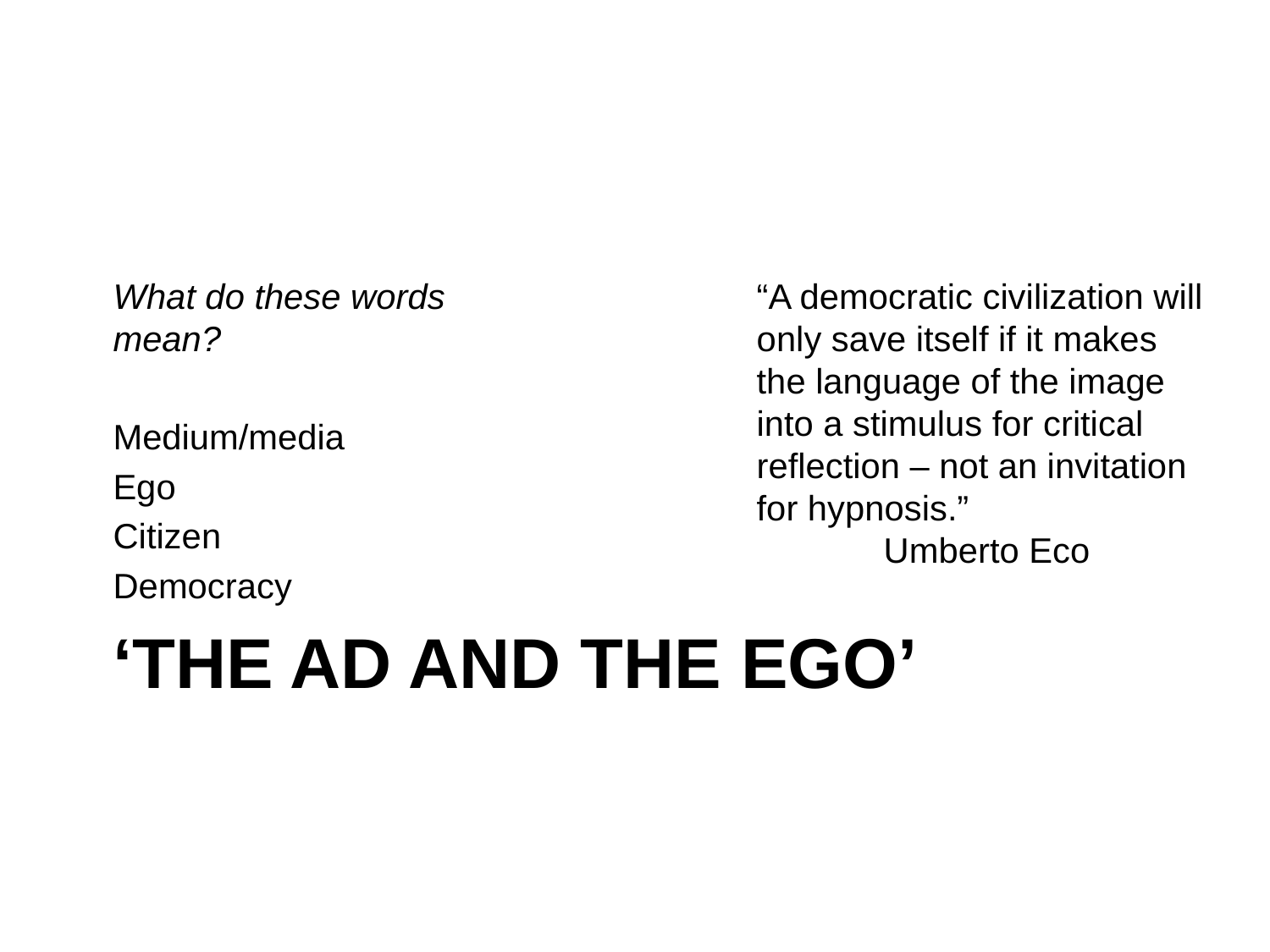

What do these words mean?

Medium/media
Ego
Citizen
Democracy
“A democratic civilization will only save itself if it makes the language of the image into a stimulus for critical reflection – not an invitation for hypnosis.”
	Umberto Eco
# ‘the ad and the ego’